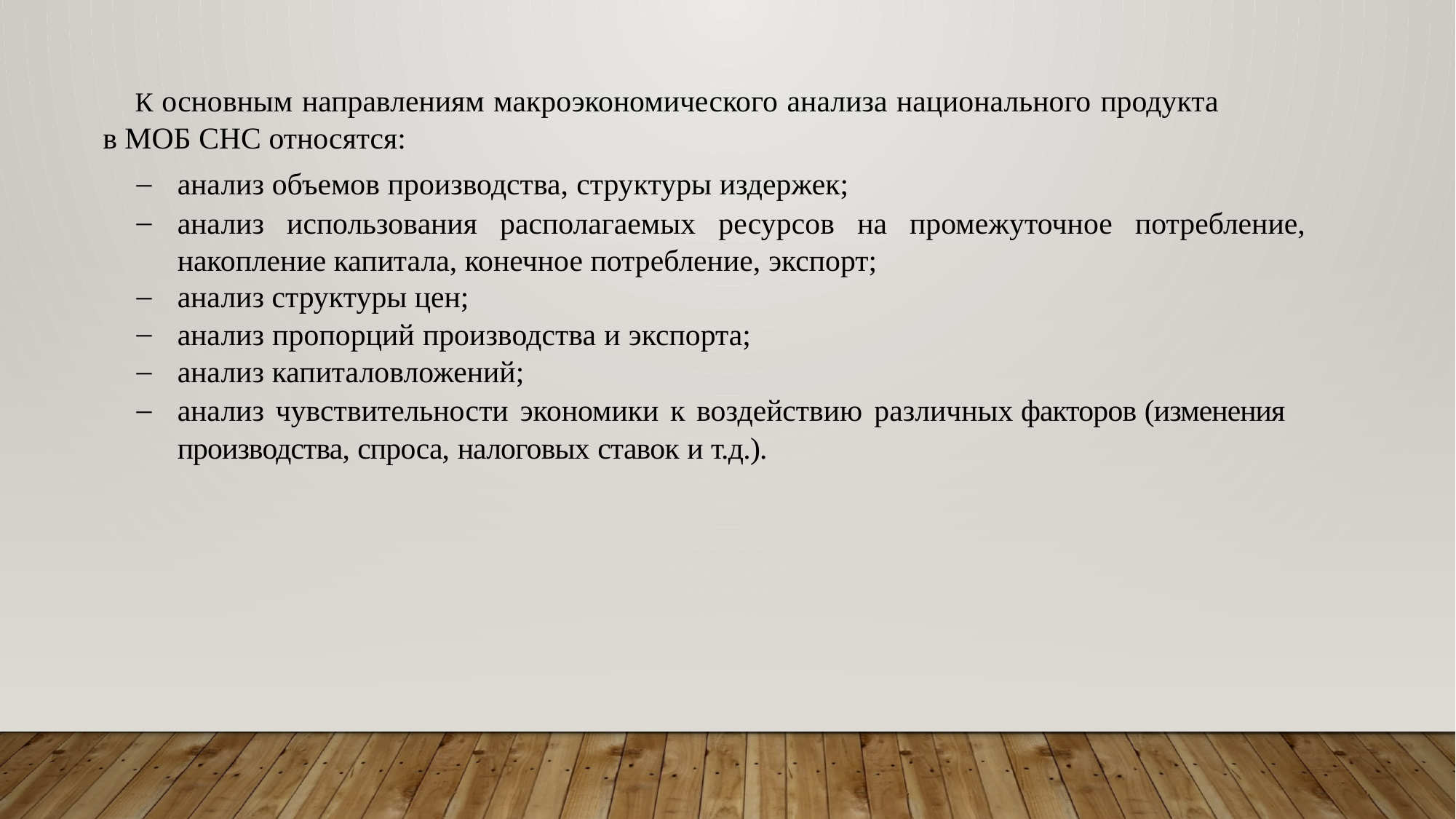

К основным направлениям макроэкономического анализа национального продукта в МОБ СНС относятся:
анализ объемов производства, структуры издержек;
анализ использования располагаемых ресурсов на промежуточное потребление, накопление капитала, конечное потребление, экспорт;
анализ структуры цен;
анализ пропорций производства и экспорта;
анализ капиталовложений;
анализ чувствительности экономики к воздействию различных факторов (изменения производства, спроса, налоговых ставок и т.д.).